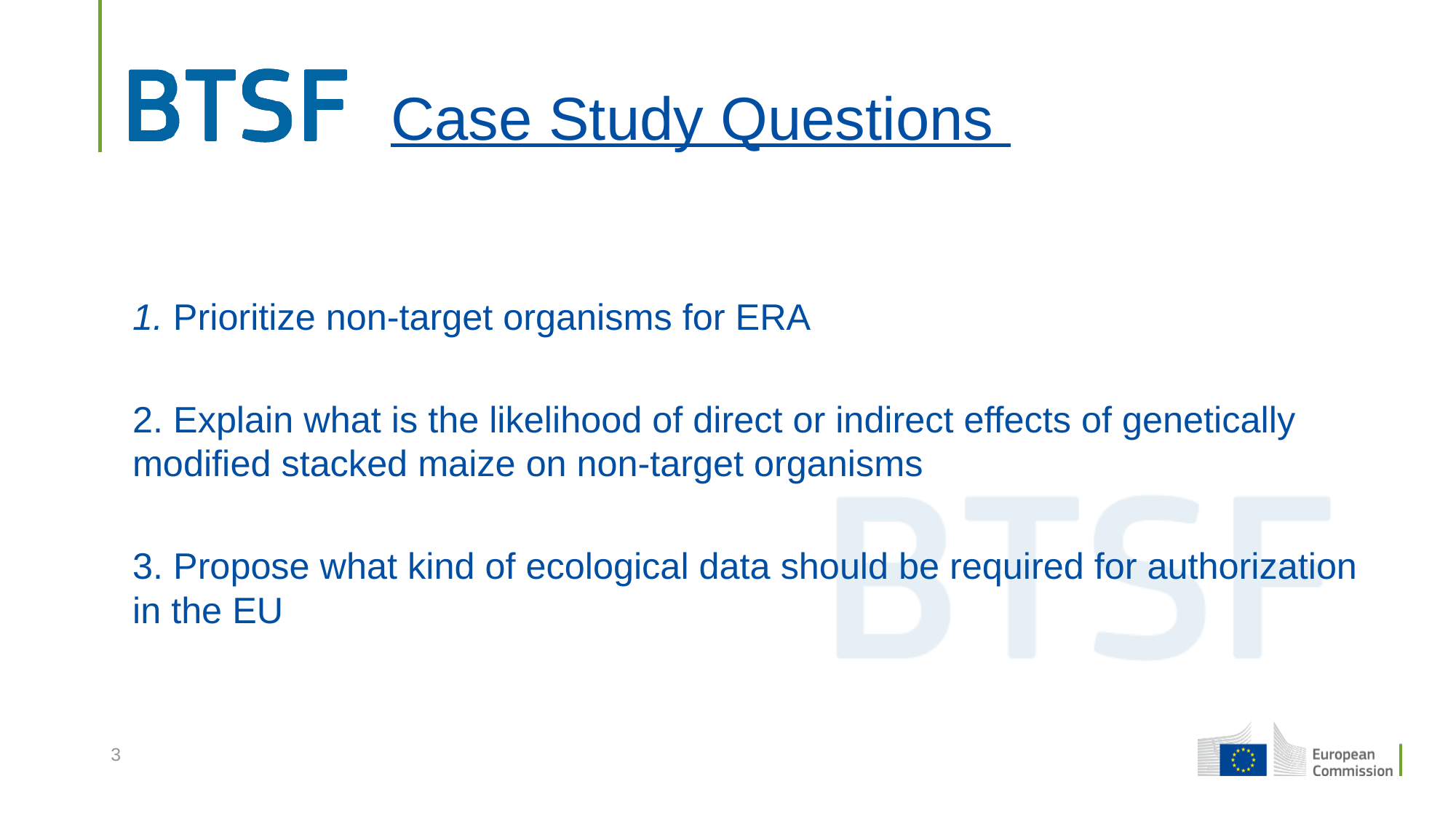

# Case Study Questions

1. Prioritize non-target organisms for ERA

2. Explain what is the likelihood of direct or indirect effects of genetically modified stacked maize on non-target organisms

3. Propose what kind of ecological data should be required for authorization in the EU

3